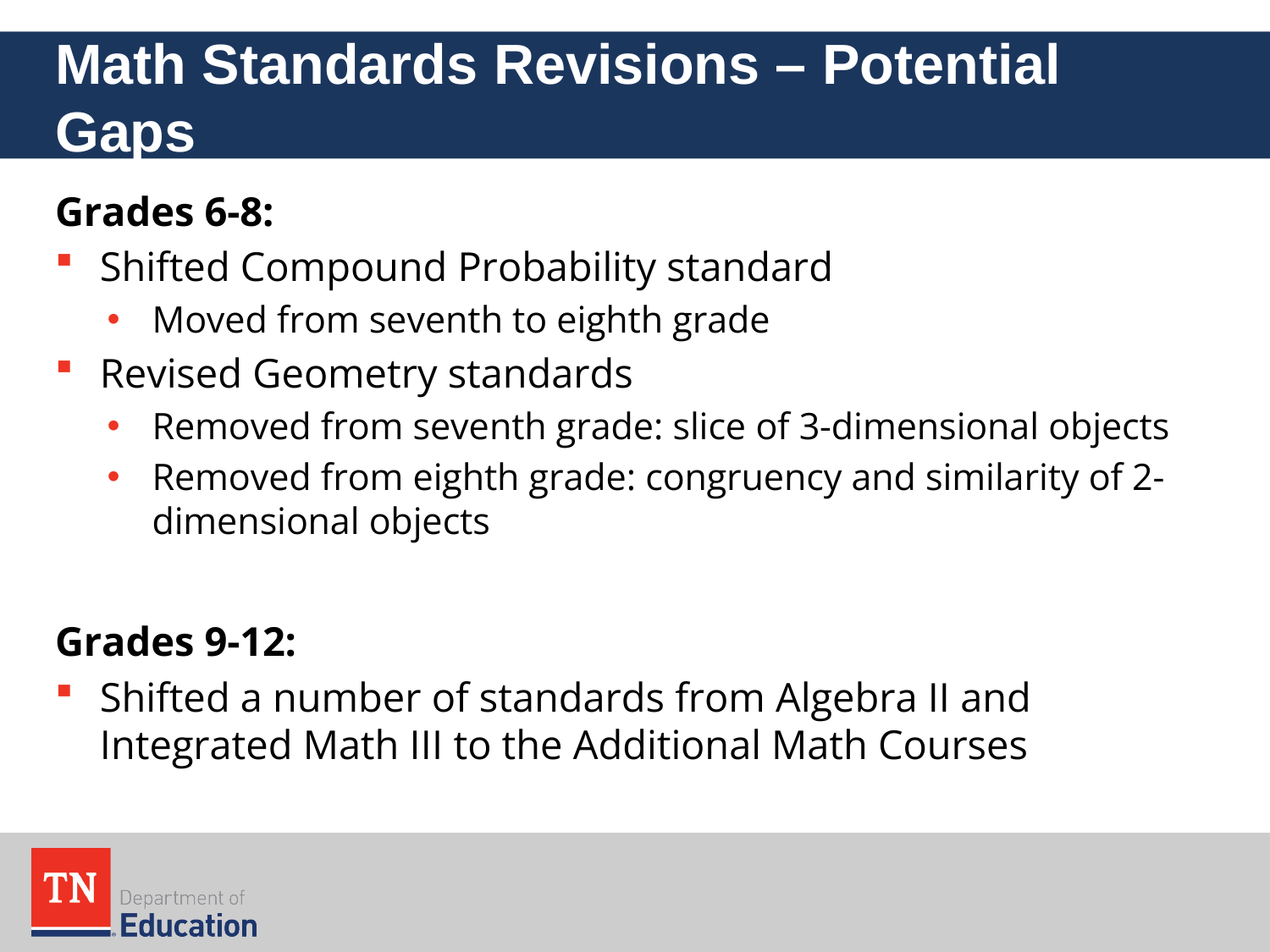

# Math Standards Revisions – Potential Gaps
Grades 6-8:
Shifted Compound Probability standard
Moved from seventh to eighth grade
Revised Geometry standards
Removed from seventh grade: slice of 3-dimensional objects
Removed from eighth grade: congruency and similarity of 2-dimensional objects

Grades 9-12:
Shifted a number of standards from Algebra II and Integrated Math III to the Additional Math Courses